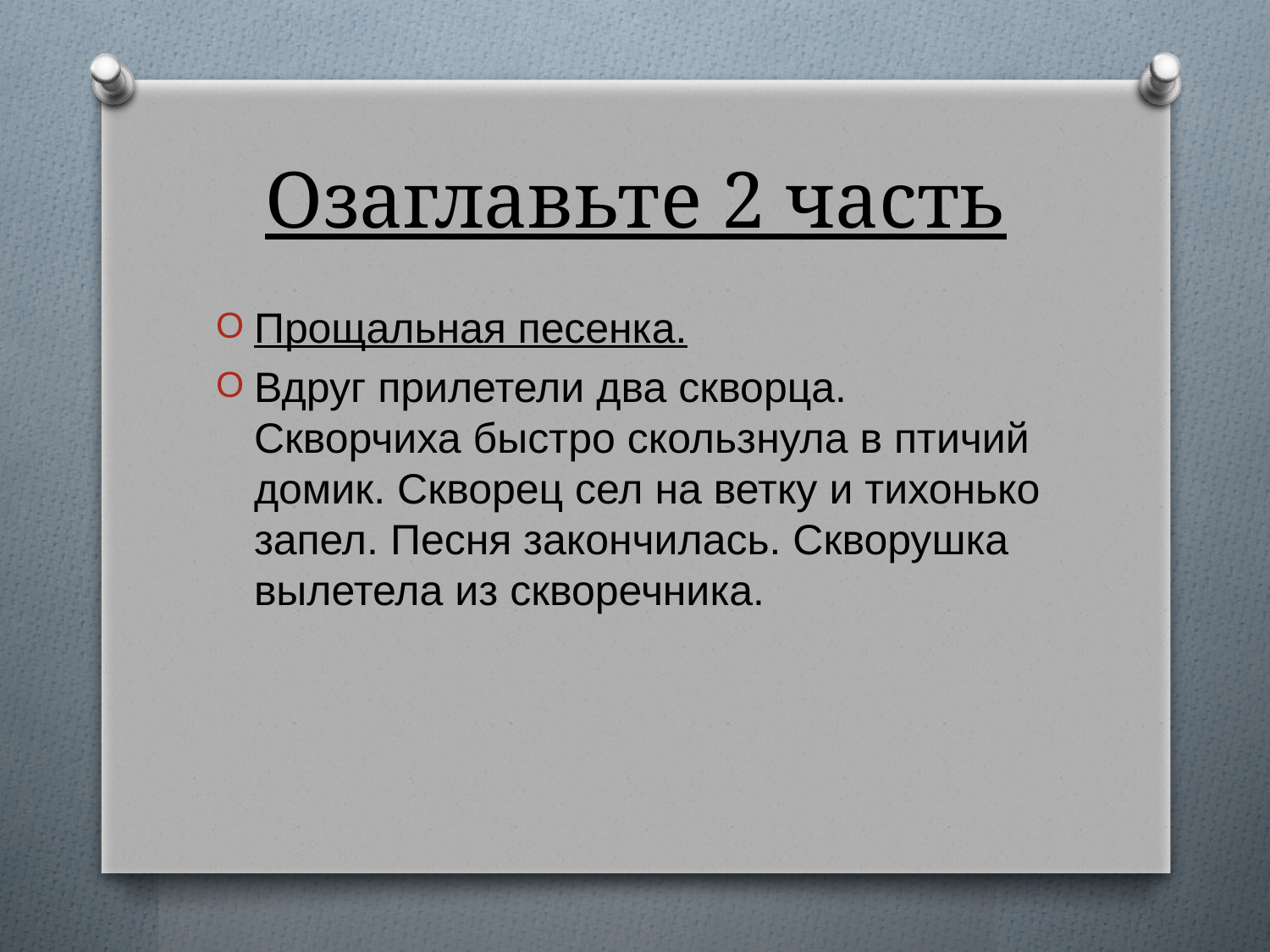

# Озаглавьте 2 часть
Прощальная песенка.
Вдруг прилетели два скворца. Скворчиха быстро скользнула в птичий домик. Скворец сел на ветку и тихонько запел. Песня закончилась. Скворушка вылетела из скворечника.